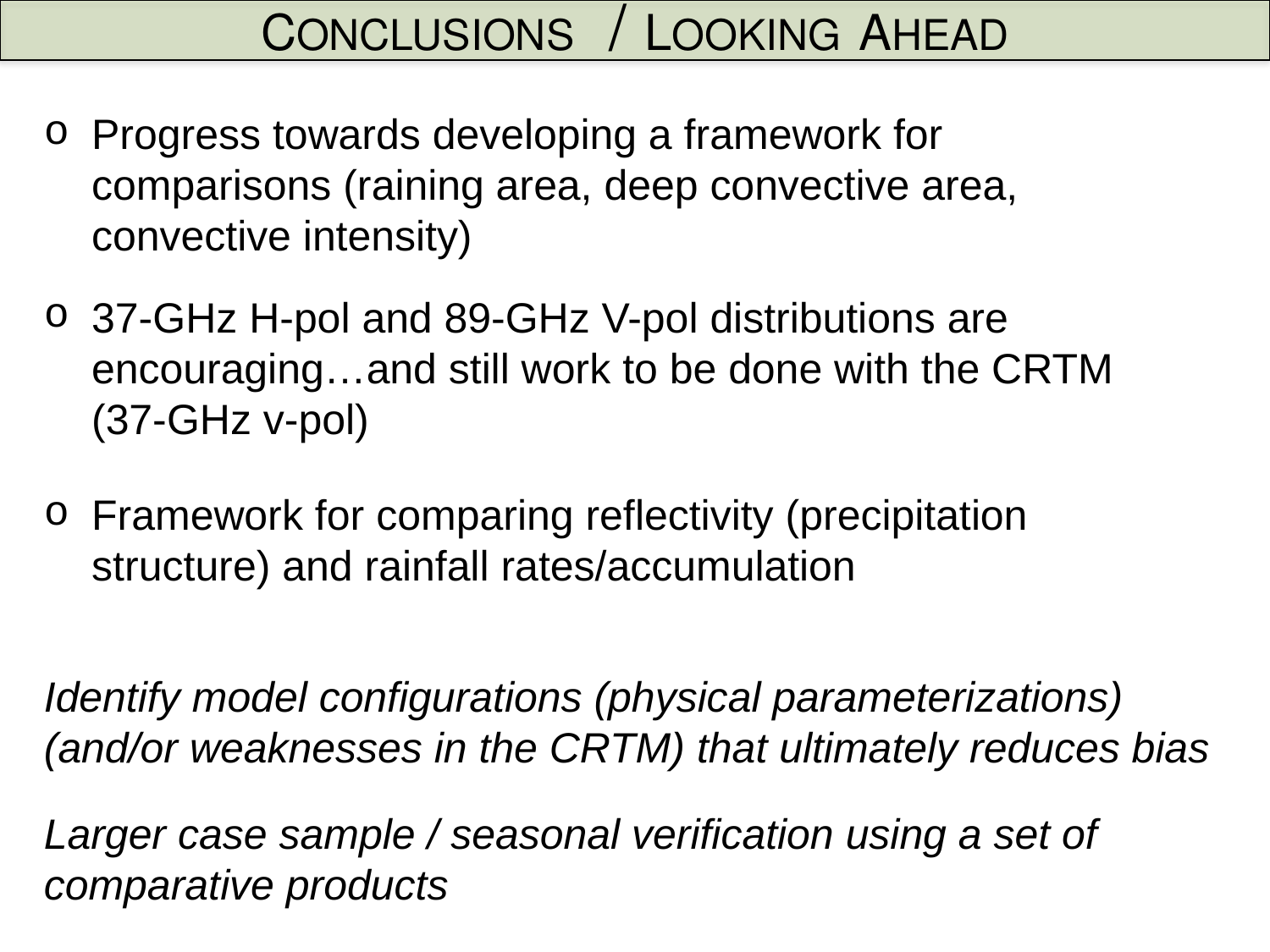

CONCLUSIONS  / LOOKING AHEAD

Progress towards developing a framework for comparisons (raining area, deep convective area, convective intensity)
37-GHz H-pol and 89-GHz V-pol distributions are encouraging…and still work to be done with the CRTM (37-GHz v-pol)

Framework for comparing reflectivity (precipitation structure) and rainfall rates/accumulation
Identify model configurations (physical parameterizations) (and/or weaknesses in the CRTM) that ultimately reduces bias
Larger case sample / seasonal verification using a set of comparative products